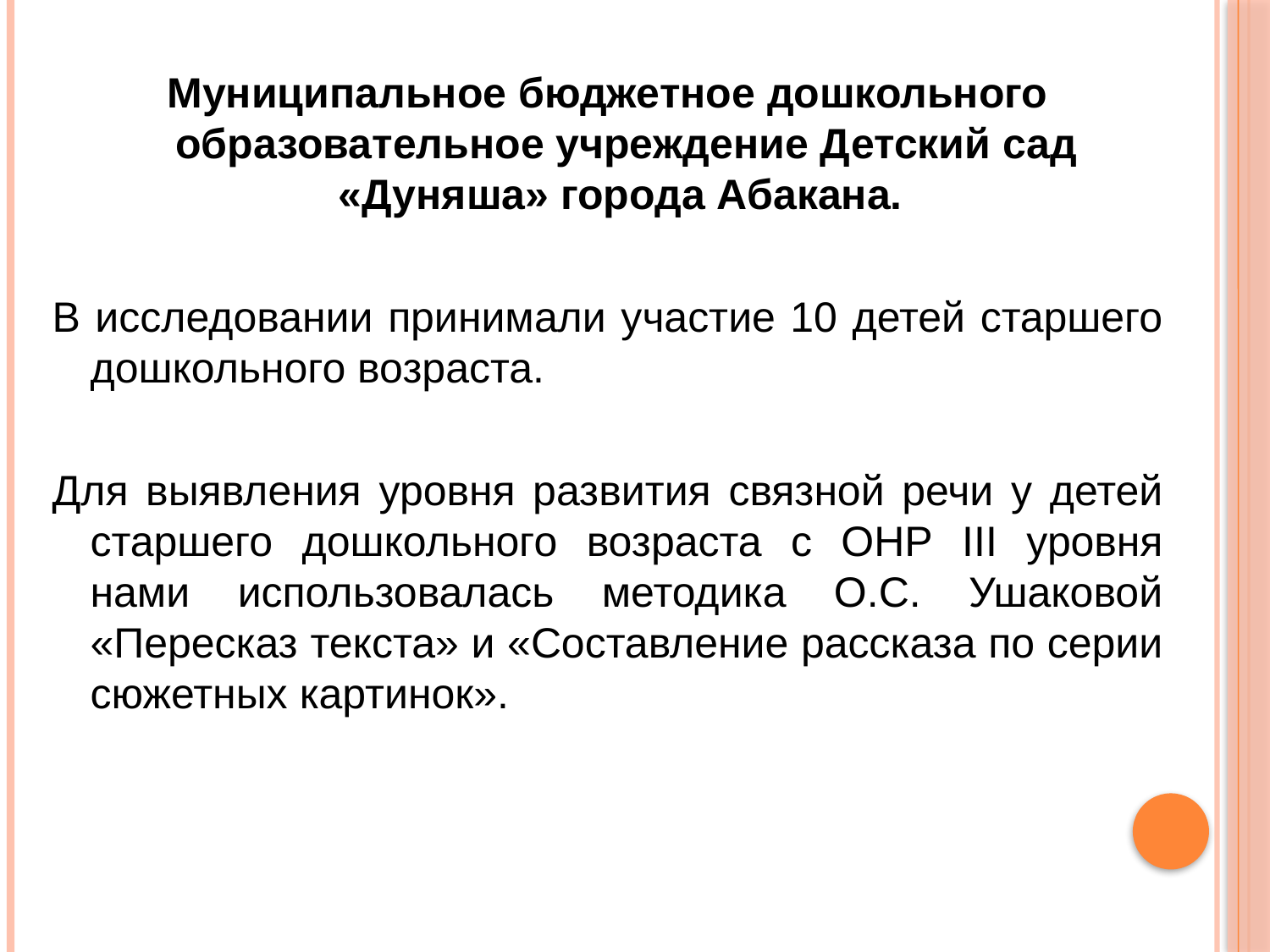

Муниципальное бюджетное дошкольного образовательное учреждение Детский сад «Дуняша» города Абакана.

В исследовании принимали участие 10 детей старшего дошкольного возраста.

Для выявления уровня развития связной речи у детей старшего дошкольного возраста с ОНР III уровня нами использовалась методика О.С. Ушаковой «Пересказ текста» и «Составление рассказа по серии сюжетных картинок».